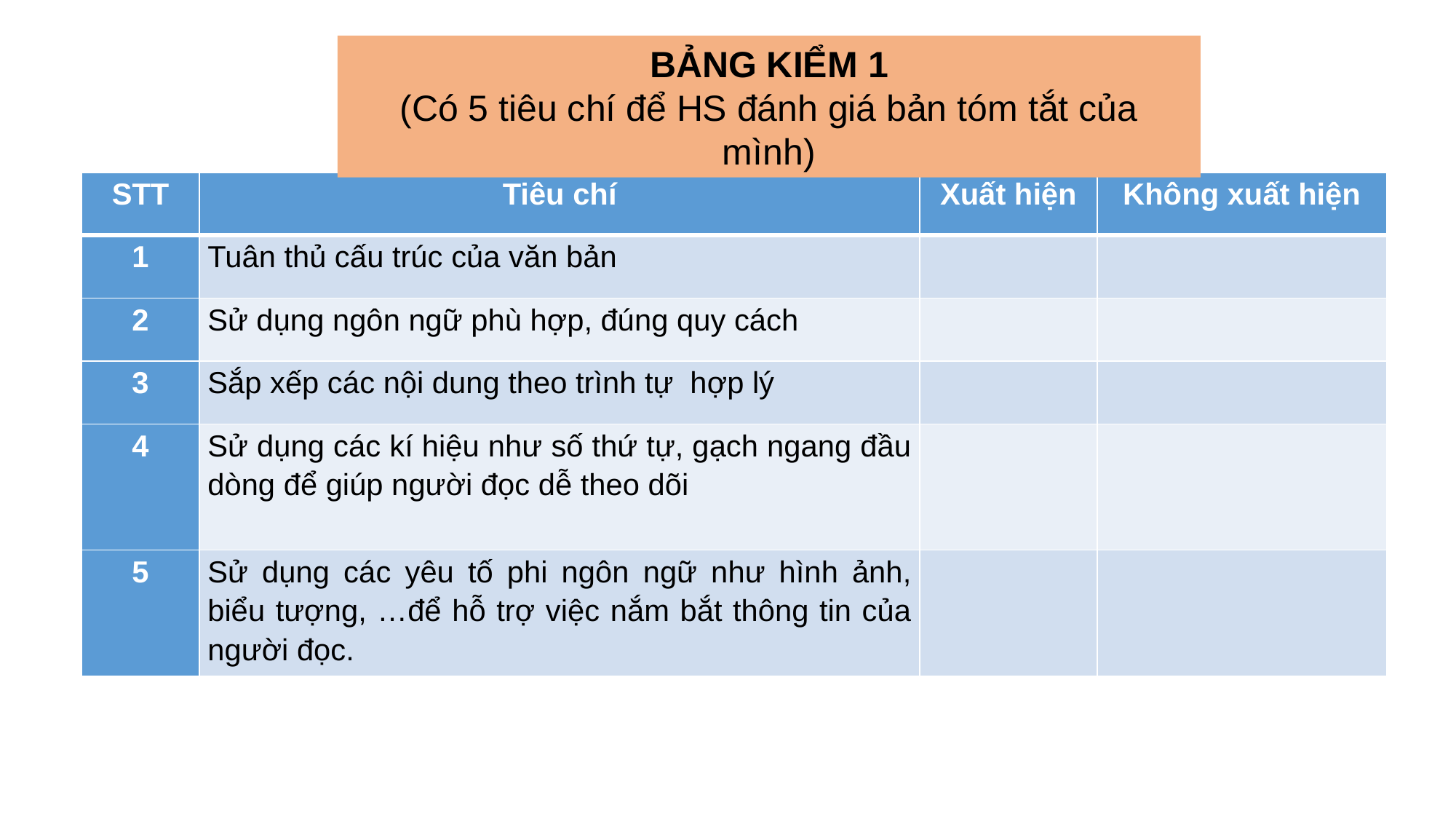

BẢNG KIỂM 1
(Có 5 tiêu chí để HS đánh giá bản tóm tắt của mình)
| STT | Tiêu chí | Xuất hiện | Không xuất hiện |
| --- | --- | --- | --- |
| 1 | Tuân thủ cấu trúc của văn bản |  |  |
| 2 | Sử dụng ngôn ngữ phù hợp, đúng quy cách |  |  |
| 3 | Sắp xếp các nội dung theo trình tự hợp lý |  |  |
| 4 | Sử dụng các kí hiệu như số thứ tự, gạch ngang đầu dòng để giúp người đọc dễ theo dõi |  |  |
| 5 | Sử dụng các yêu tố phi ngôn ngữ như hình ảnh, biểu tượng, …để hỗ trợ việc nắm bắt thông tin của người đọc. |  |  |